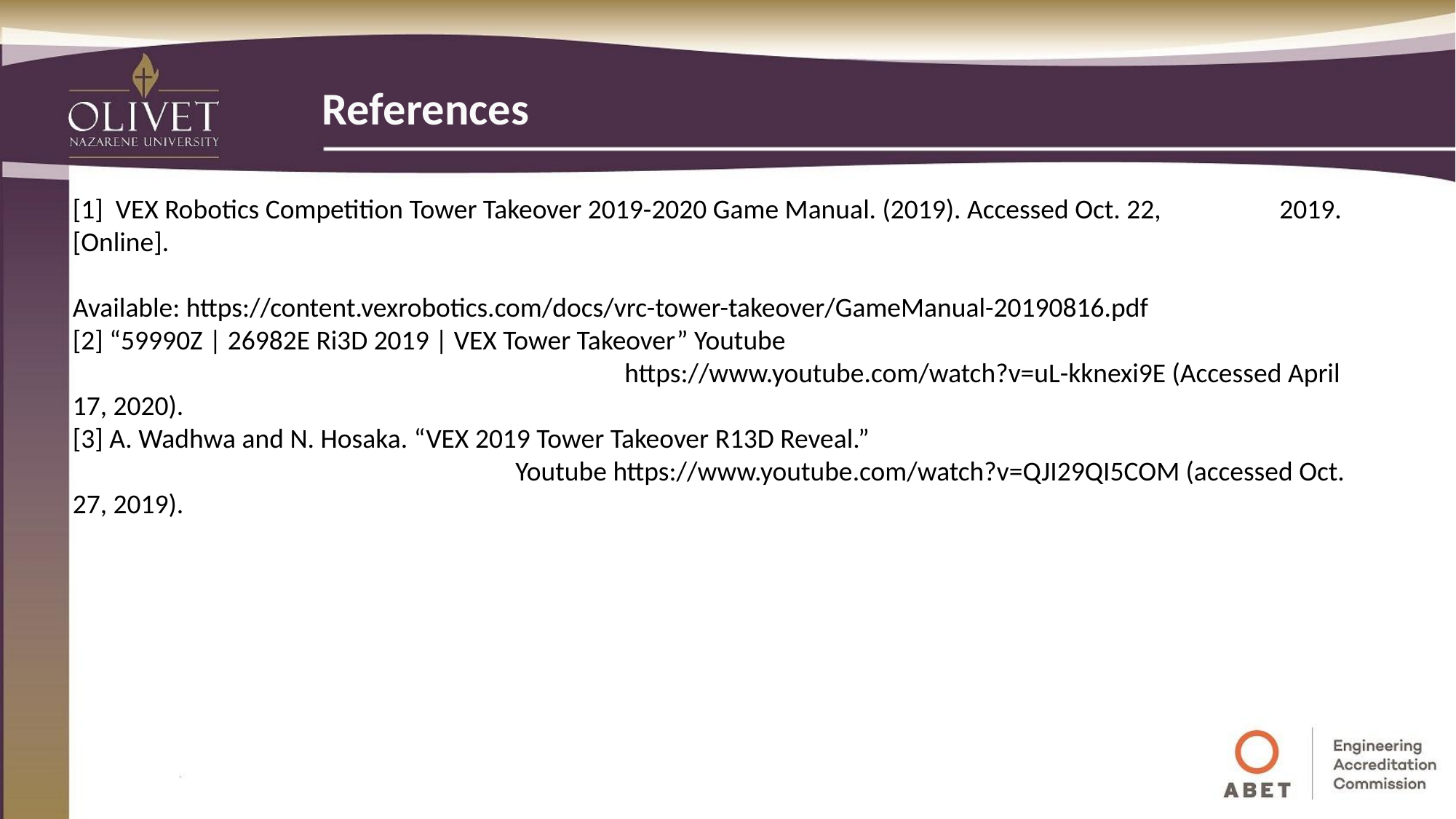

# References

[1]  VEX Robotics Competition Tower Takeover 2019-2020 Game Manual. (2019). Accessed Oct. 22,		 2019. [Online].																				 Available: https://content.vexrobotics.com/docs/vrc-tower-takeover/GameManual-20190816.pdf
[2] “59990Z | 26982E Ri3D 2019 | VEX Tower Takeover” Youtube										 https://www.youtube.com/watch?v=uL-kknexi9E (Accessed April 17, 2020).
[3] A. Wadhwa and N. Hosaka. “VEX 2019 Tower Takeover R13D Reveal.” 								 Youtube https://www.youtube.com/watch?v=QJI29QI5COM (accessed Oct. 27, 2019).